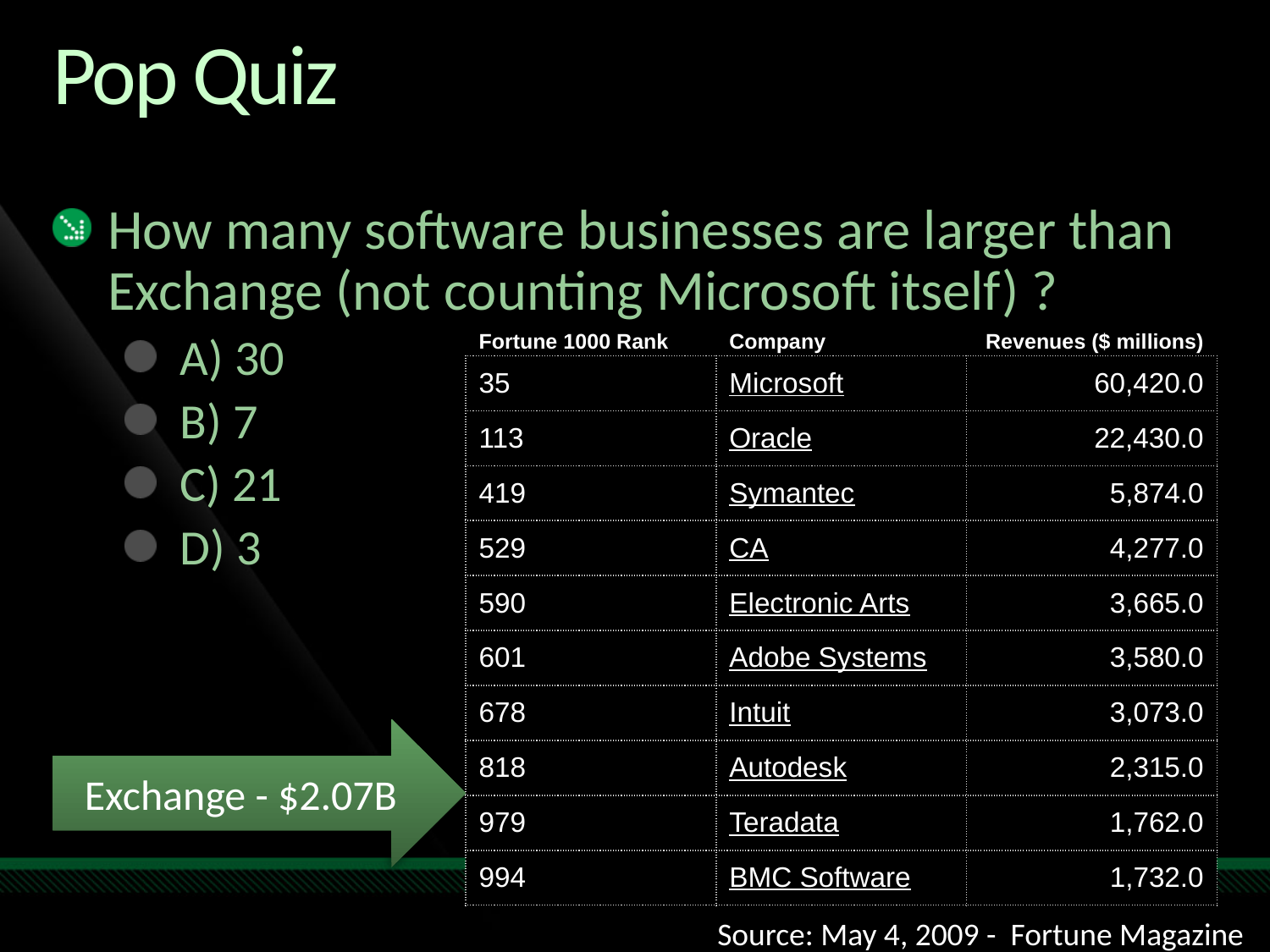

# Pop Quiz
How many software businesses are larger than Exchange (not counting Microsoft itself) ?
A) 30
B) 7
C) 21
D) 3
| Fortune 1000 Rank | Company | Revenues ($ millions) |
| --- | --- | --- |
| 35 | Microsoft | 60,420.0 |
| 113 | Oracle | 22,430.0 |
| 419 | Symantec | 5,874.0 |
| 529 | CA | 4,277.0 |
| 590 | Electronic Arts | 3,665.0 |
| 601 | Adobe Systems | 3,580.0 |
| 678 | Intuit | 3,073.0 |
| 818 | Autodesk | 2,315.0 |
| 979 | Teradata | 1,762.0 |
| 994 | BMC Software | 1,732.0 |
Exchange - $2.07B
Source: May 4, 2009 -  Fortune Magazine